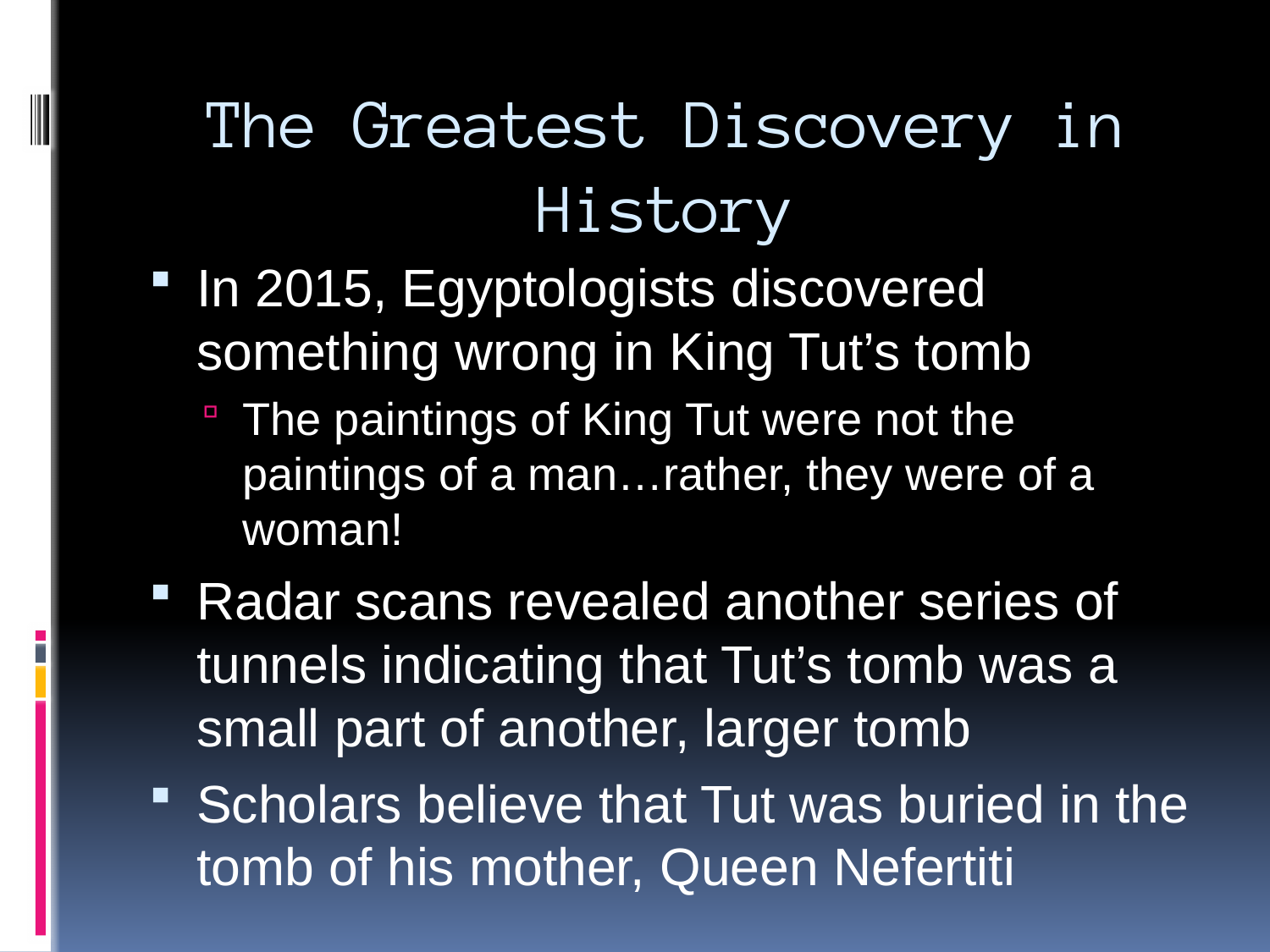

# The Greatest Discovery in History
In 2015, Egyptologists discovered something wrong in King Tut’s tomb
The paintings of King Tut were not the paintings of a man…rather, they were of a woman!
Radar scans revealed another series of tunnels indicating that Tut’s tomb was a small part of another, larger tomb
Scholars believe that Tut was buried in the tomb of his mother, Queen Nefertiti